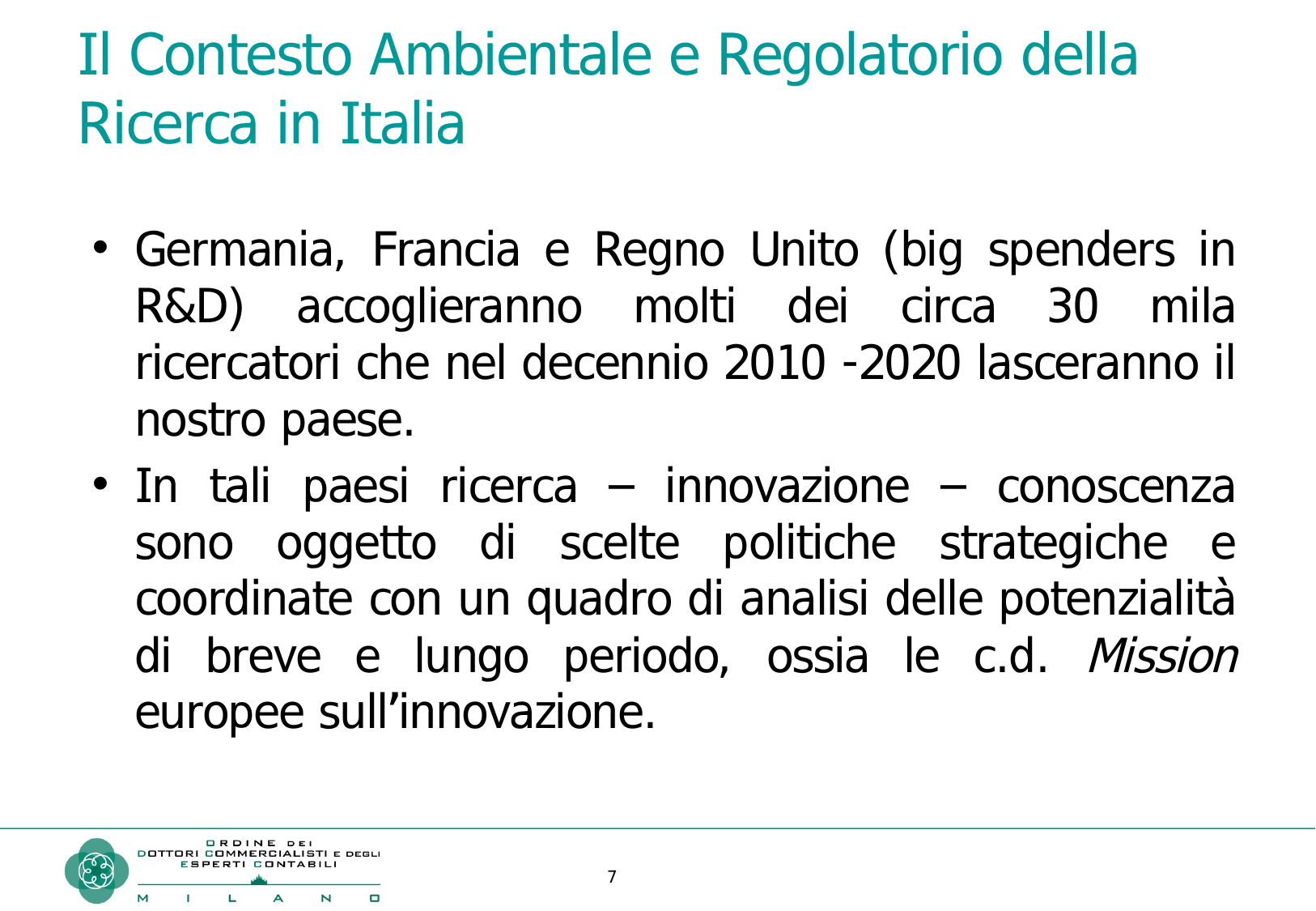

# Il Contesto Ambientale e Regolatorio della Ricerca in Italia
Germania, Francia e Regno Unito (big spenders in R&D) accoglieranno molti dei circa 30 mila ricercatori che nel decennio 2010 -2020 lasceranno il nostro paese.
In tali paesi ricerca – innovazione – conoscenza sono oggetto di scelte politiche strategiche e coordinate con un quadro di analisi delle potenzialità di breve e lungo periodo, ossia le c.d. Mission europee sull’innovazione.